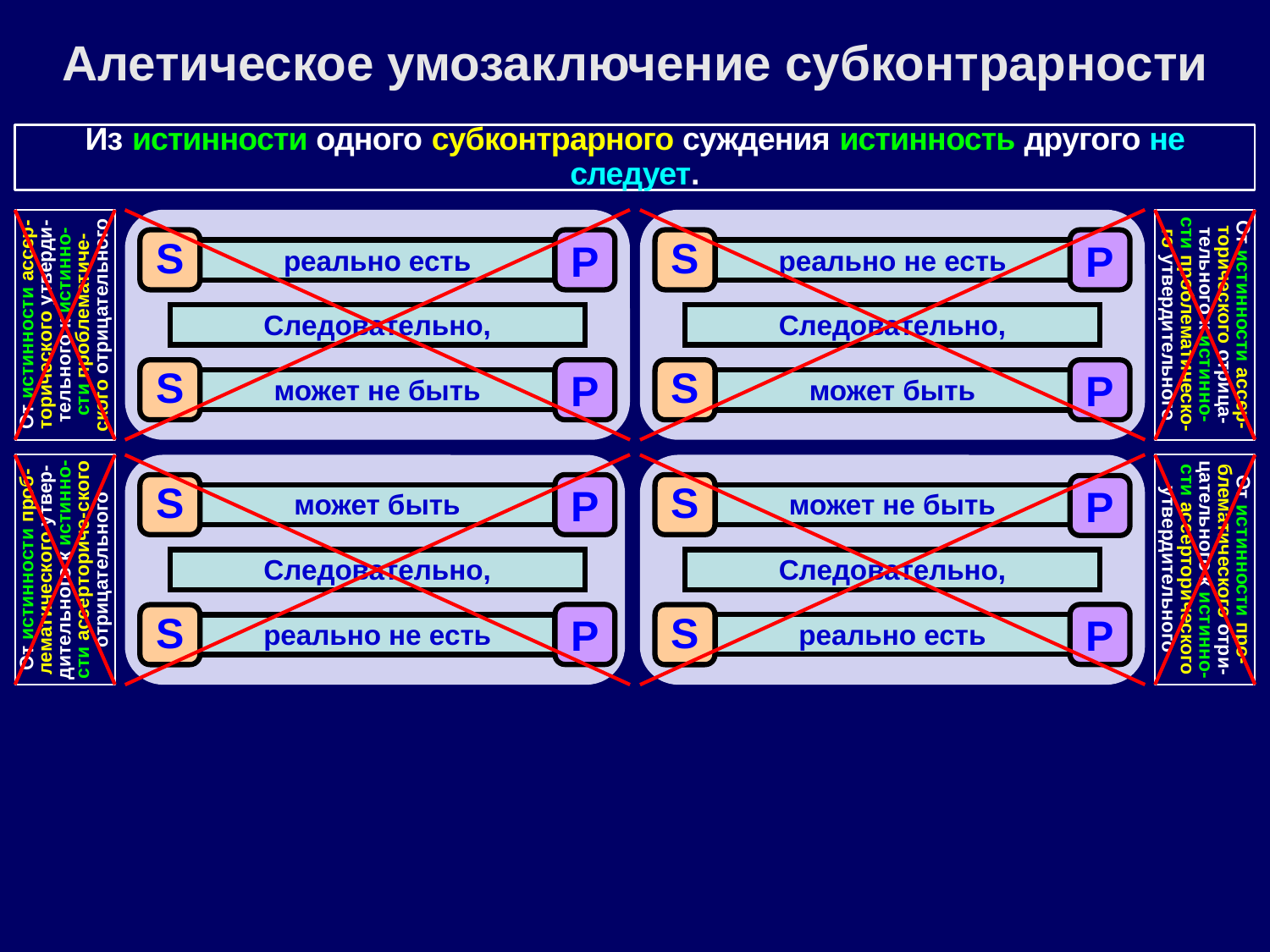

Алетическое умозаключение субконтрарности
Из истинности одного субконтрарного суждения истинность другого не следует.

S
P
S
P
реально есть
реально не есть
От истинности ассер-торического утверди-тельного к истинно-сти проблематиче-ского отрицательного
От истинности ассер-торического отрица-тельного к истинно-сти проблематическо-го утвердительного
Следовательно,
Следовательно,
S
P
S
P
может не быть
может быть

S
P
S
P
может быть
может не быть
От истинности проб-лематического утвер-дительного к истинно-сти ассерториче-ского отрицательного
От истинности про-блематического отри-цательного к истинно-сти ассерторического утвердительного
Следовательно,
Следовательно,
P
P
S
S
реально есть
реально не есть